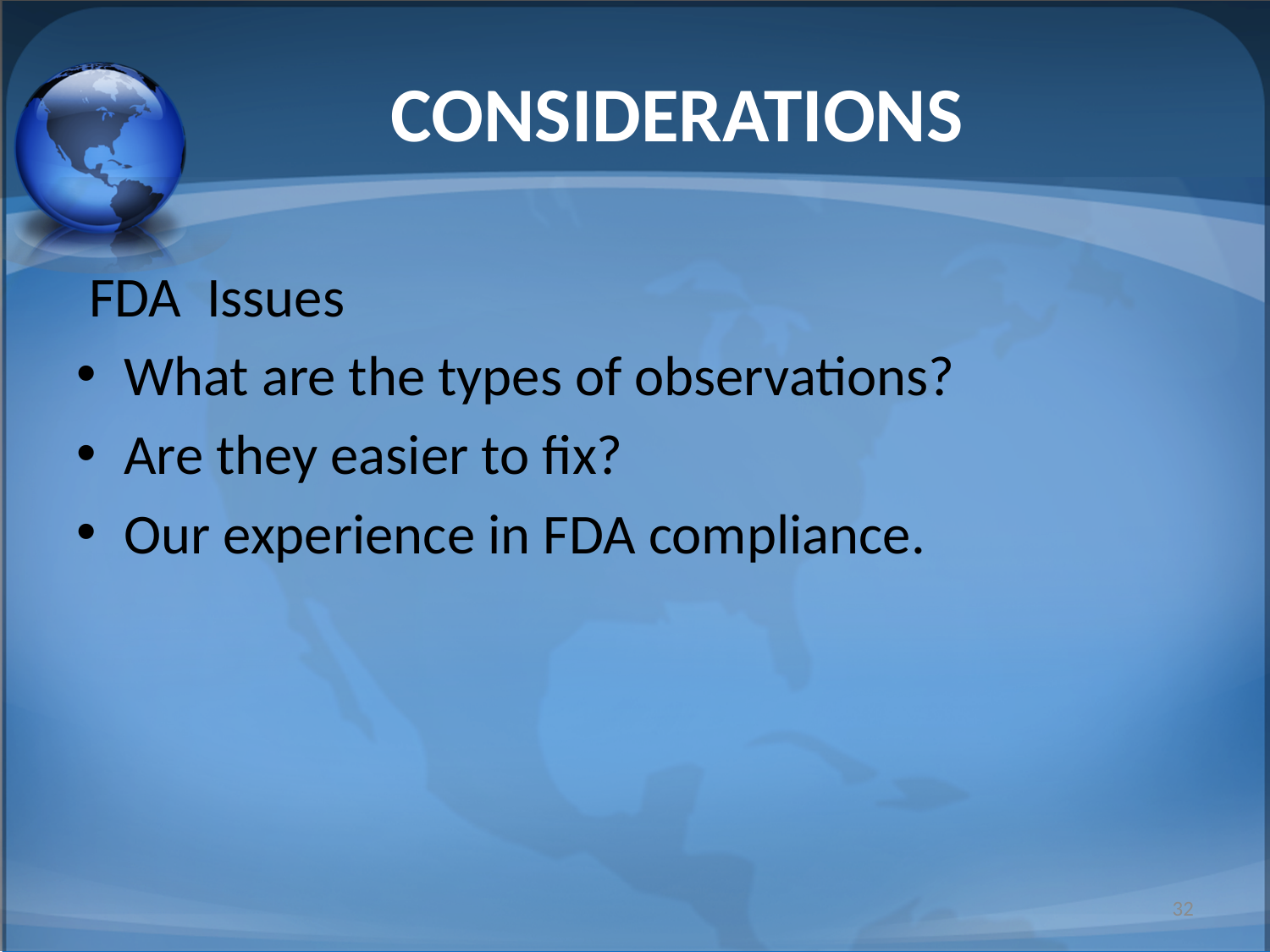

# CONSIDERATIONS
 FDA  Issues
What are the types of observations?
Are they easier to fix?
Our experience in FDA compliance.
32